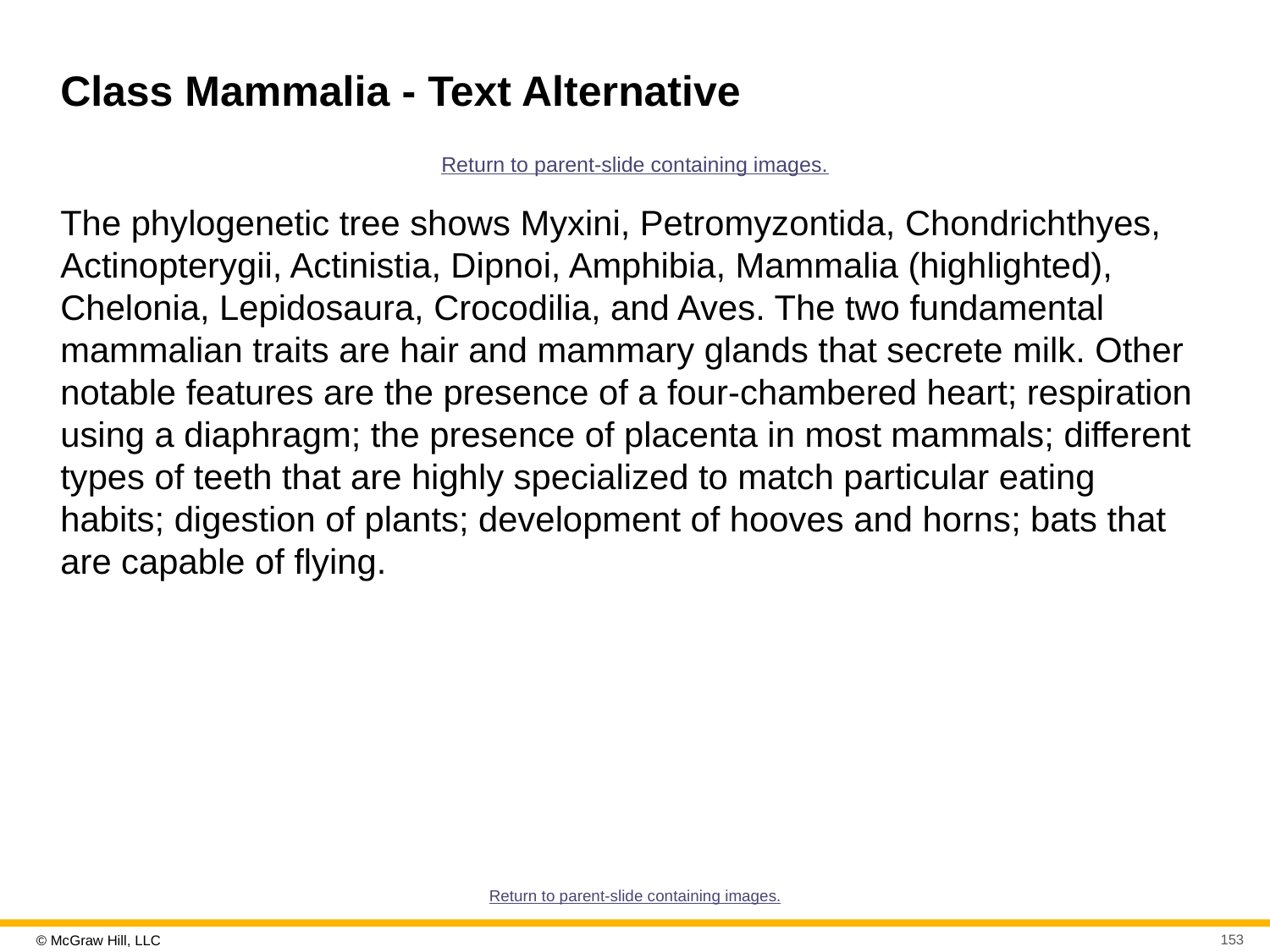

# Class Mammalia - Text Alternative
Return to parent-slide containing images.
The phylogenetic tree shows Myxini, Petromyzontida, Chondrichthyes, Actinopterygii, Actinistia, Dipnoi, Amphibia, Mammalia (highlighted), Chelonia, Lepidosaura, Crocodilia, and Aves. The two fundamental mammalian traits are hair and mammary glands that secrete milk. Other notable features are the presence of a four-chambered heart; respiration using a diaphragm; the presence of placenta in most mammals; different types of teeth that are highly specialized to match particular eating habits; digestion of plants; development of hooves and horns; bats that are capable of flying.
Return to parent-slide containing images.
153